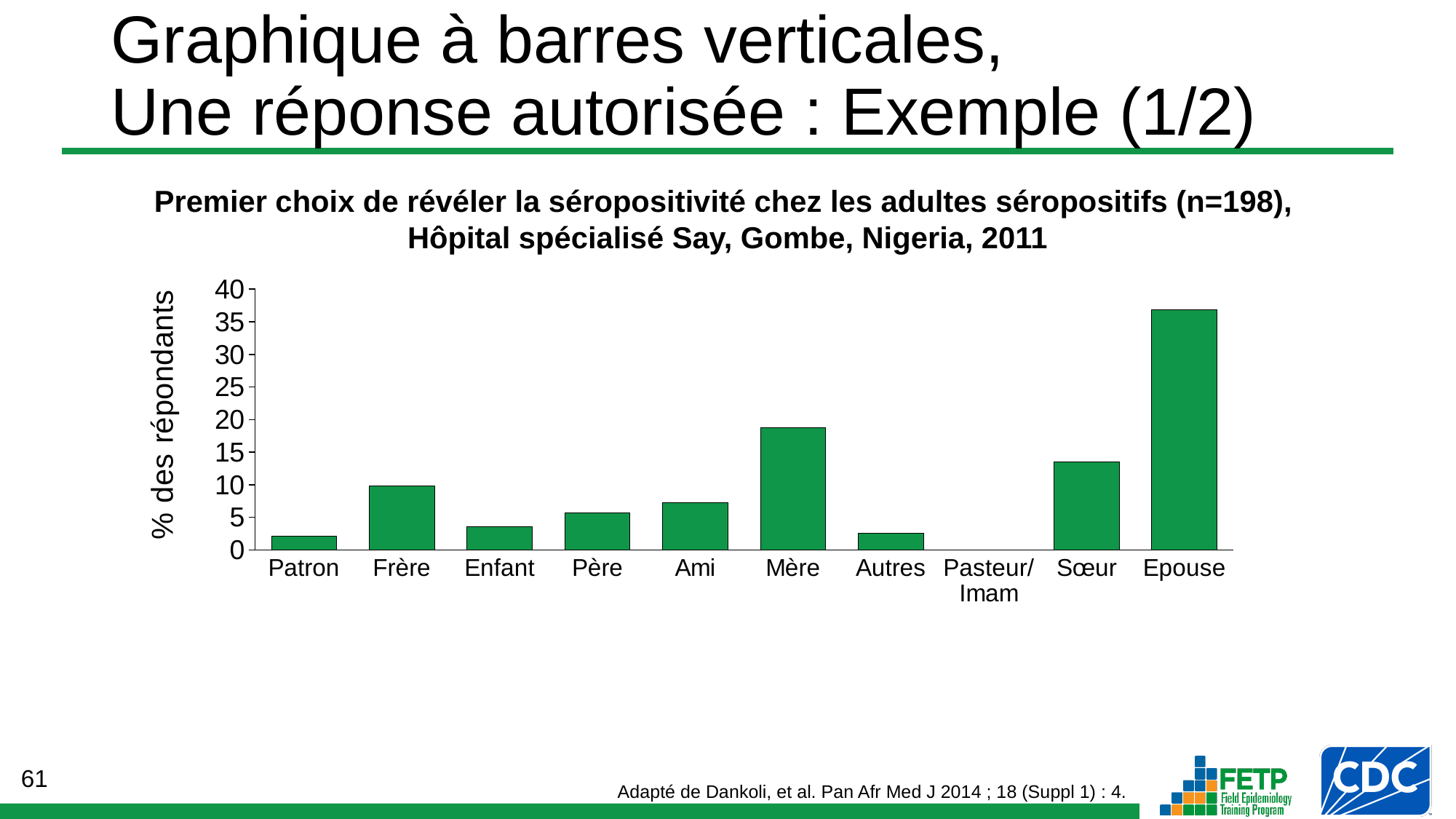

# Graphique à barres verticales, Une réponse autorisée : Exemple (1/2)
Premier choix de révéler la séropositivité chez les adultes séropositifs (n=198),
Hôpital spécialisé Say, Gombe, Nigeria, 2011

### Chart

| Category | Series 1 |
|---|---|
| Patron | 2.1 |
| Frère | 9.8 |
| Enfant | 3.6 |
| Père | 5.7 |
| Ami | 7.3 |
| Mère | 18.7 |
| Autres | 2.6 |
| Pasteur/Imam | 0.0 |
| Sœur | 13.5 |
| Epouse | 36.8 |
Adapté de Dankoli, et al. Pan Afr Med J 2014 ; 18 (Suppl 1) : 4.